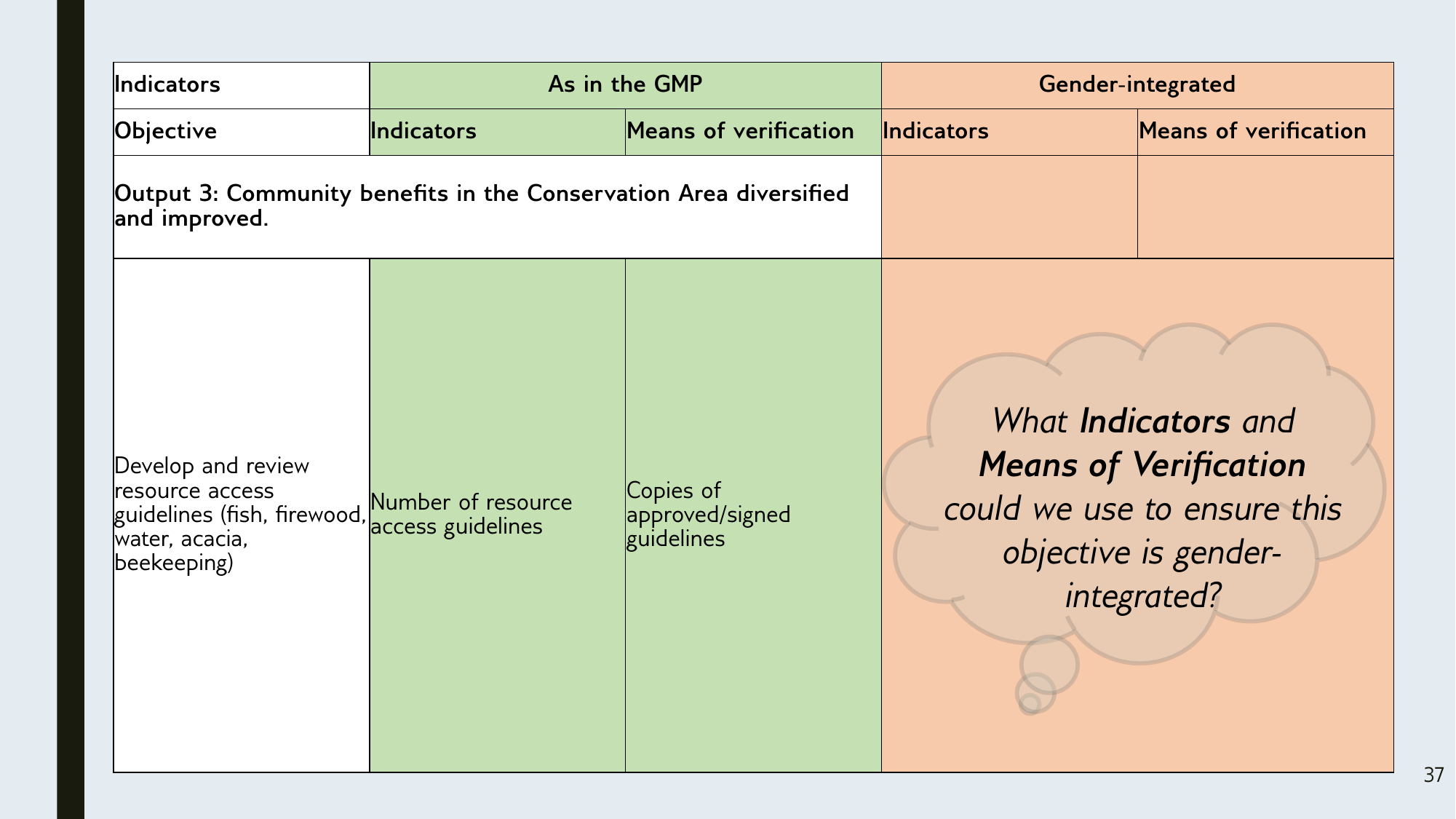

| Indicators | As in the GMP |  | Gender-integrated |  |
| --- | --- | --- | --- | --- |
| Objective | Indicators | Means of verification | Indicators | Means of verification |
| Output 3: Community benefits in the Conservation Area diversified and improved. |  |  |  |  |
| Develop and review resource access guidelines (fish, firewood, water, acacia, beekeeping) | Number of resource access guidelines | Copies of approved/signed guidelines |  |  |
|  |  |  |  |  |
|  |  |  |  |  |
#

What Indicators and Means of Verification could we use to ensure this objective is gender-integrated?
37